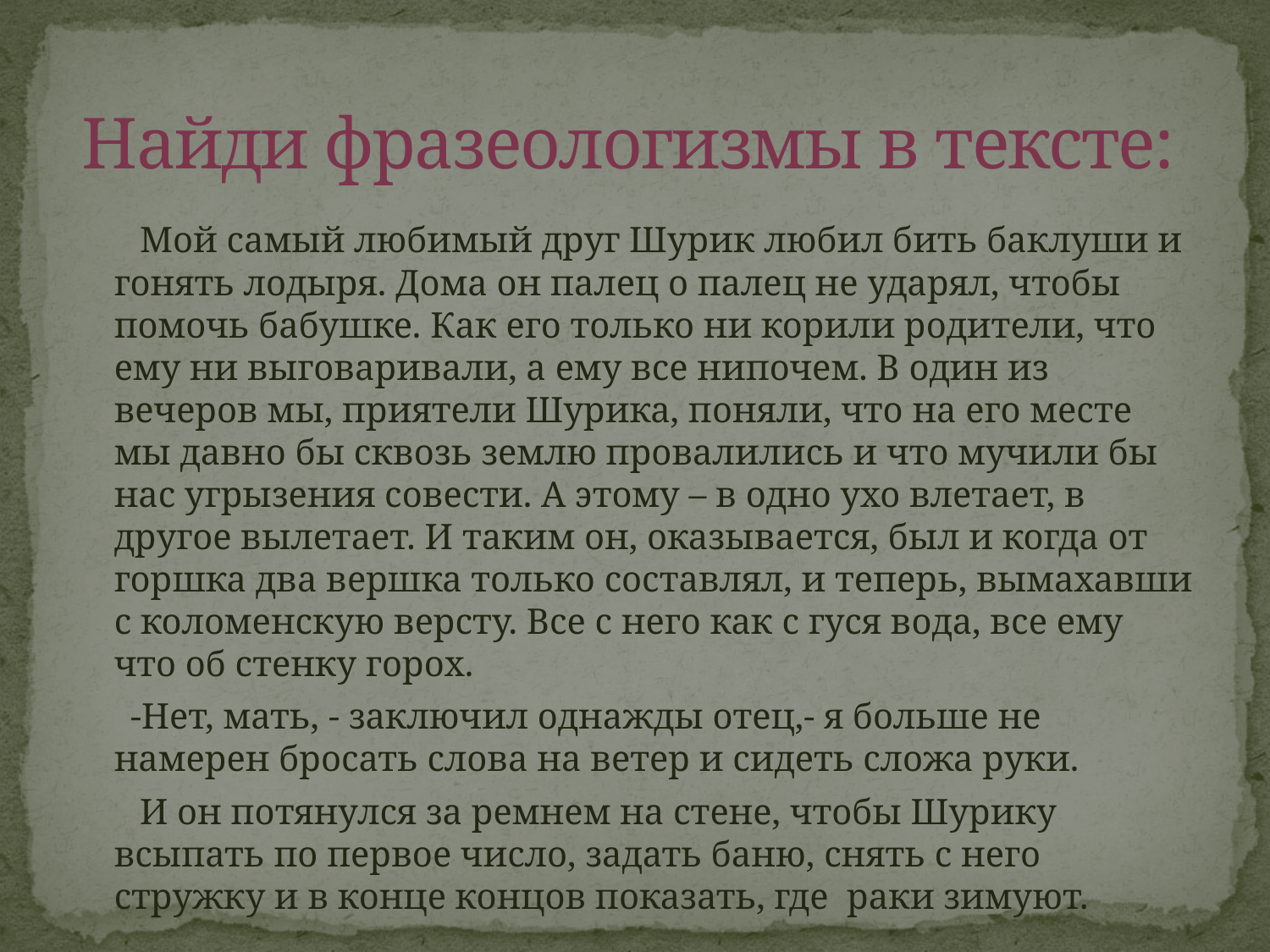

# Найди фразеологизмы в тексте:
       Мой самый любимый друг Шурик любил бить баклуши и гонять лодыря. Дома он палец о палец не ударял, чтобы помочь бабушке. Как его только ни корили родители, что ему ни выговаривали, а ему все нипочем. В один из вечеров мы, приятели Шурика, поняли, что на его месте мы давно бы сквозь землю провалились и что мучили бы нас угрызения совести. А этому – в одно ухо влетает, в другое вылетает. И таким он, оказывается, был и когда от горшка два вершка только составлял, и теперь, вымахавши с коломенскую версту. Все с него как с гуся вода, все ему что об стенку горох.
      -Нет, мать, - заключил однажды отец,- я больше не намерен бросать слова на ветер и сидеть сложа руки.
       И он потянулся за ремнем на стене, чтобы Шурику всыпать по первое число, задать баню, снять с него стружку и в конце концов показать, где  раки зимуют.